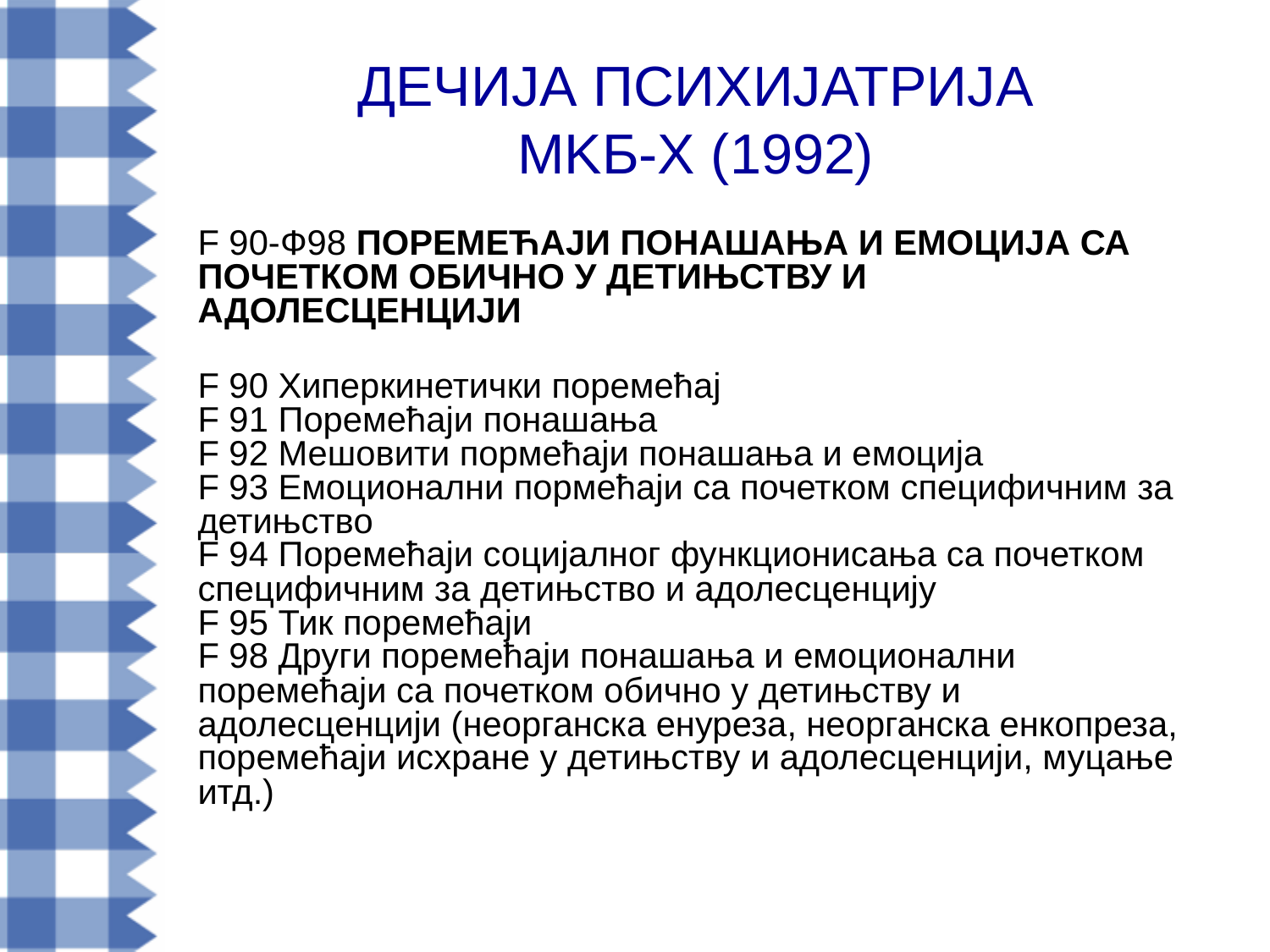

# ДЕЧИЈА ПСИХИЈАТРИЈА MKБ-X (1992)
F 90-Ф98 ПОРЕМЕЋАЈИ ПОНАШАЊА И ЕМОЦИЈА СА ПОЧЕТКОМ ОБИЧНО У ДЕТИЊСТВУ И АДОЛЕСЦЕНЦИЈИ
F 90 Хиперкинетички поремећај
F 91 Поремећаји понашања
F 92 Мешовити пормећаји понашања и емоција
F 93 Емоционални пормећаји са почетком специфичним за детињство
F 94 Поремећаји социјалног функционисања са почетком специфичним за детињство и адолесценцију
F 95 Тик поремећаји
F 98 Други поремећаји понашања и емоционални поремећаји са почетком обично у детињству и адолесценцији (неорганска енуреза, неорганска енкопреза, поремећаји исхране у детињству и адолесценцији, муцање итд.)